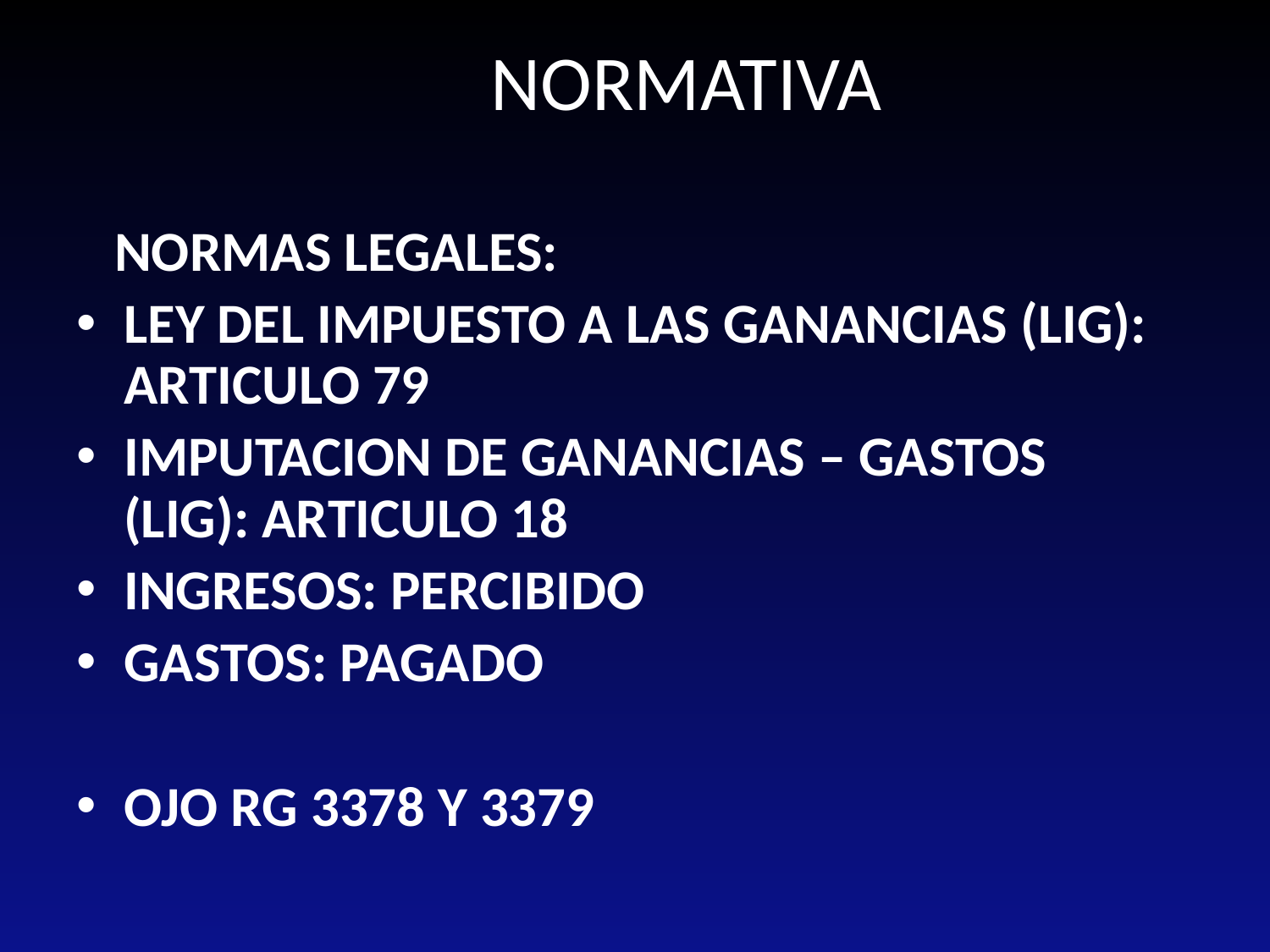

# NORMATIVA
   NORMAS LEGALES:
LEY DEL IMPUESTO A LAS GANANCIAS (LIG): ARTICULO 79
IMPUTACION DE GANANCIAS – GASTOS (LIG): ARTICULO 18
INGRESOS: PERCIBIDO
GASTOS: PAGADO

OJO RG 3378 Y 3379